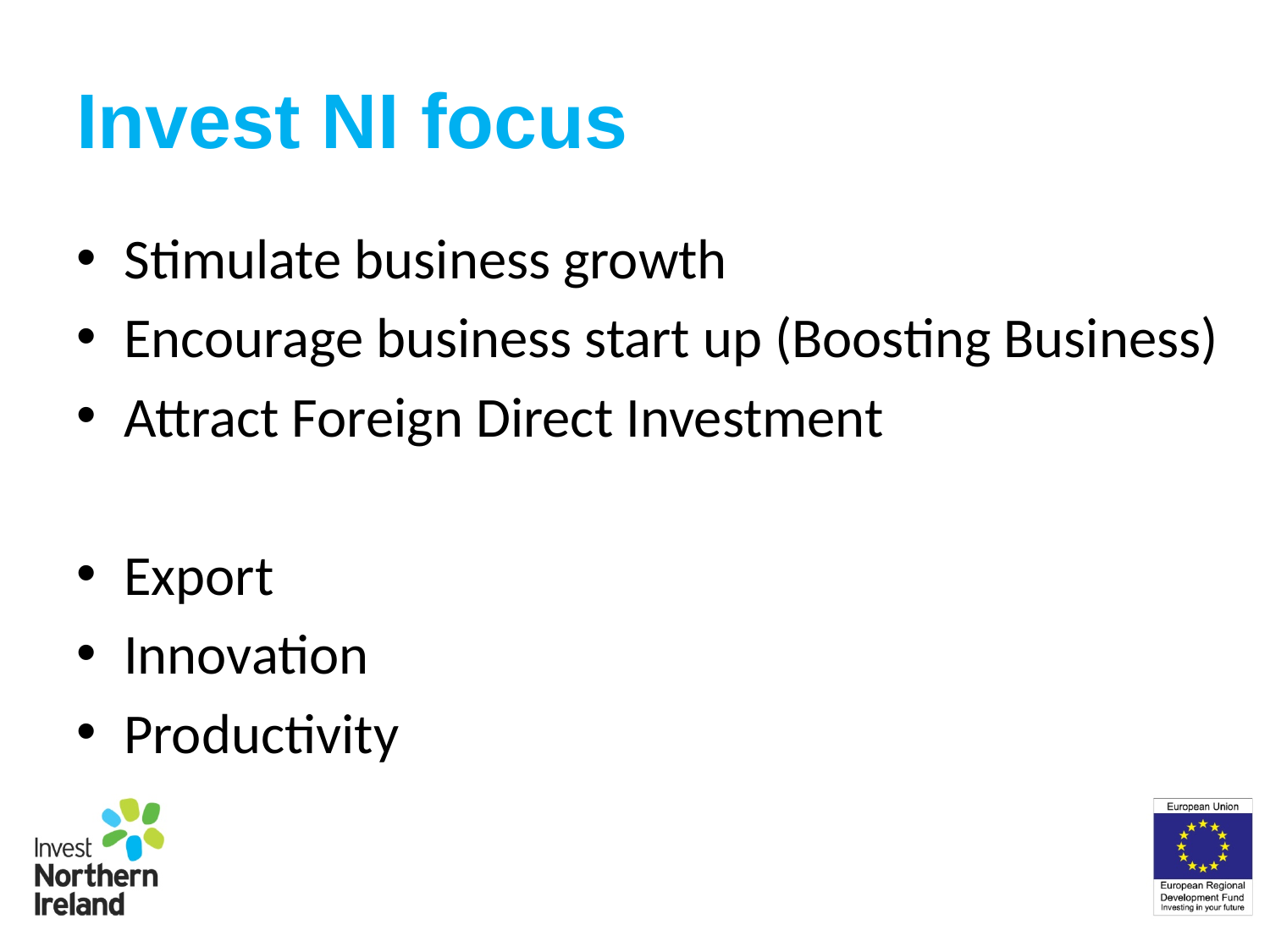

# Invest NI focus
Stimulate business growth
Encourage business start up (Boosting Business)
Attract Foreign Direct Investment

Export
Innovation
Productivity